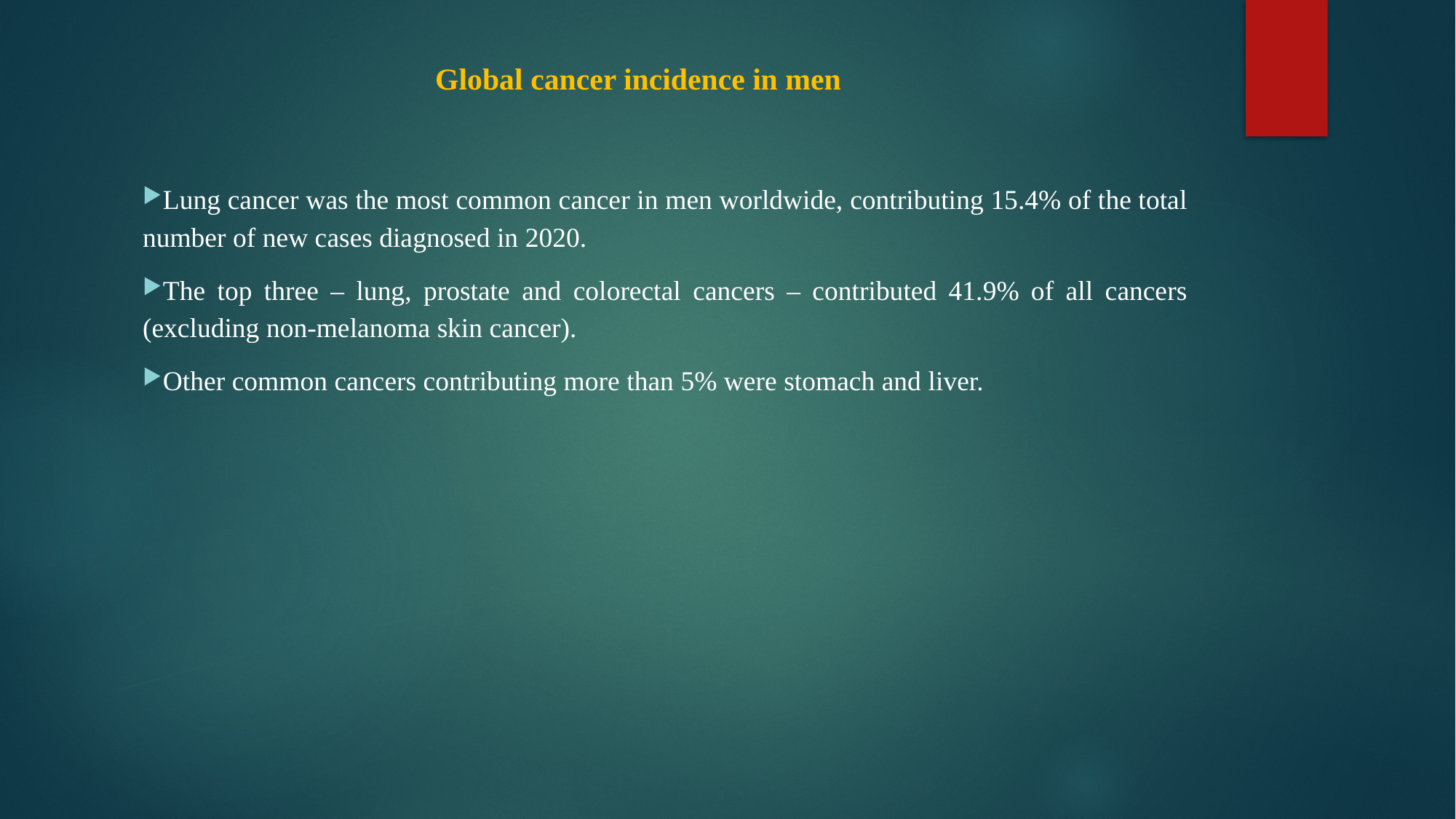

# Global cancer incidence in men
Lung cancer was the most common cancer in men worldwide, contributing 15.4% of the total number of new cases diagnosed in 2020.
The top three – lung, prostate and colorectal cancers – contributed 41.9% of all cancers (excluding non-melanoma skin cancer).
Other common cancers contributing more than 5% were stomach and liver.